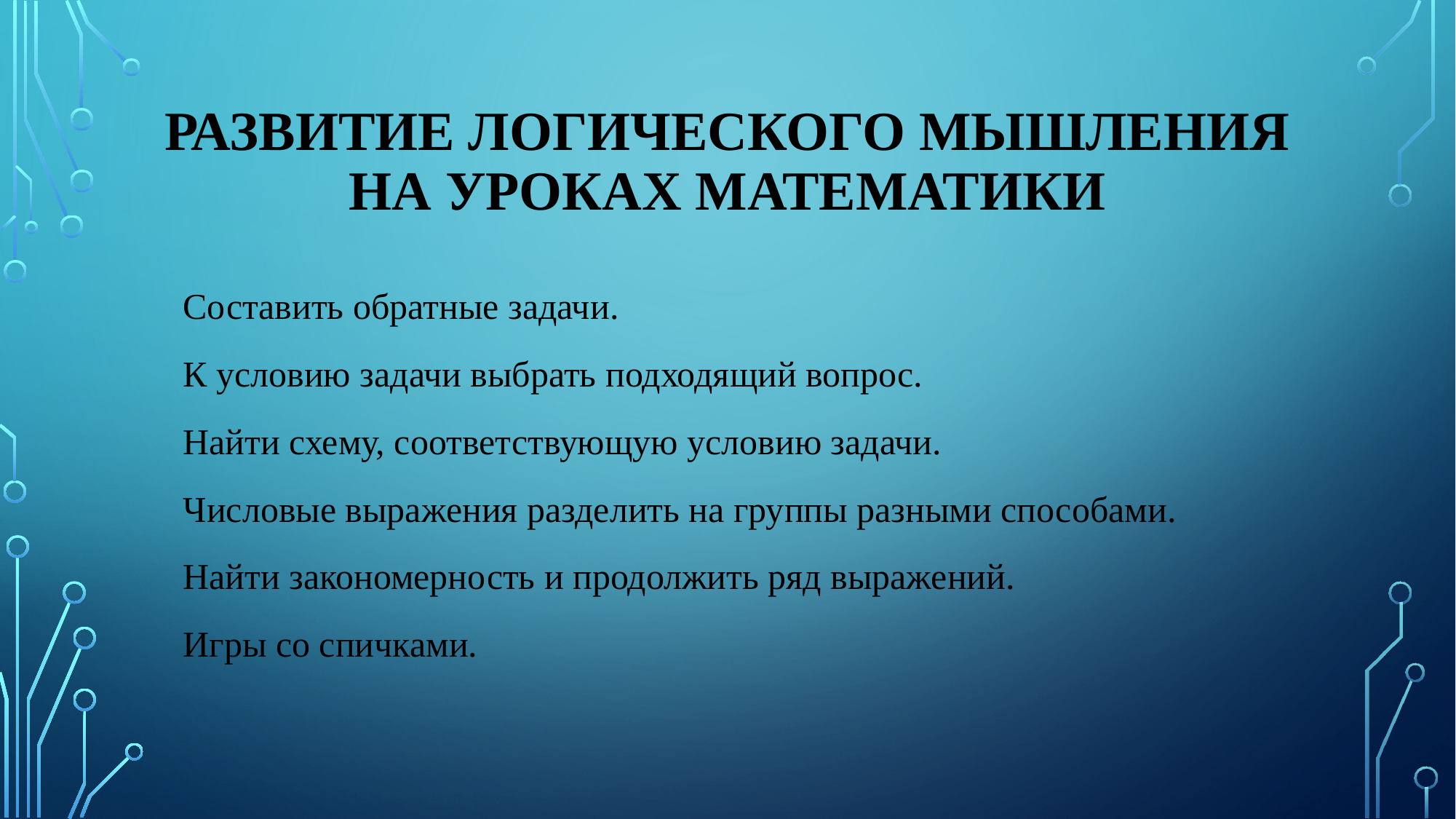

# Развитие логического мышления на уроках математики
Составить обратные задачи.
К условию задачи выбрать подходящий вопрос.
Найти схему, соответствующую условию задачи.
Числовые выражения разделить на группы разными способами.
Найти закономерность и продолжить ряд выражений.
Игры со спичками.